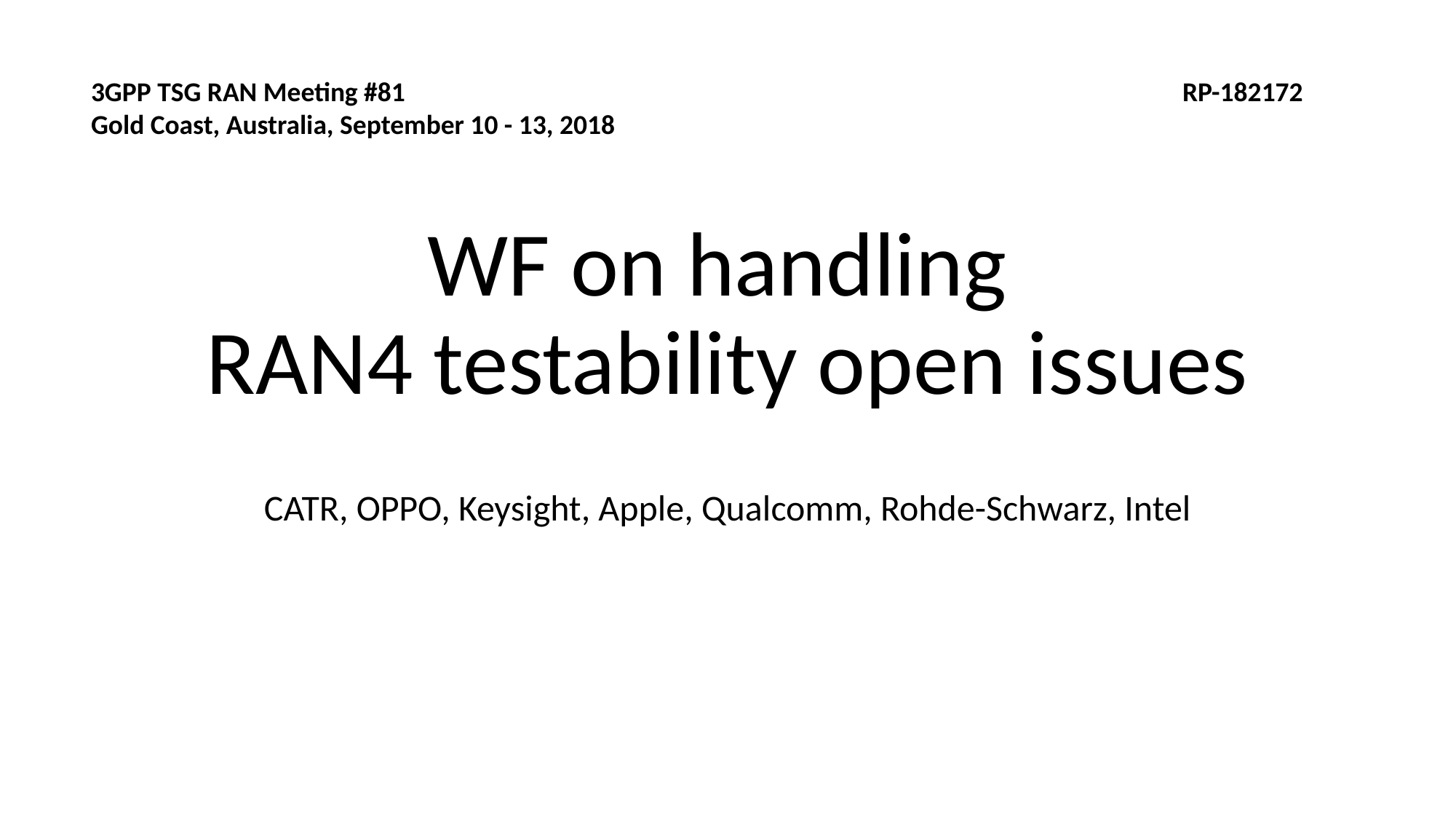

3GPP TSG RAN Meeting #81					                                               	RP-182172
Gold Coast, Australia, September 10 - 13, 2018
# WF on handling RAN4 testability open issues
CATR, OPPO, Keysight, Apple, Qualcomm, Rohde-Schwarz, Intel